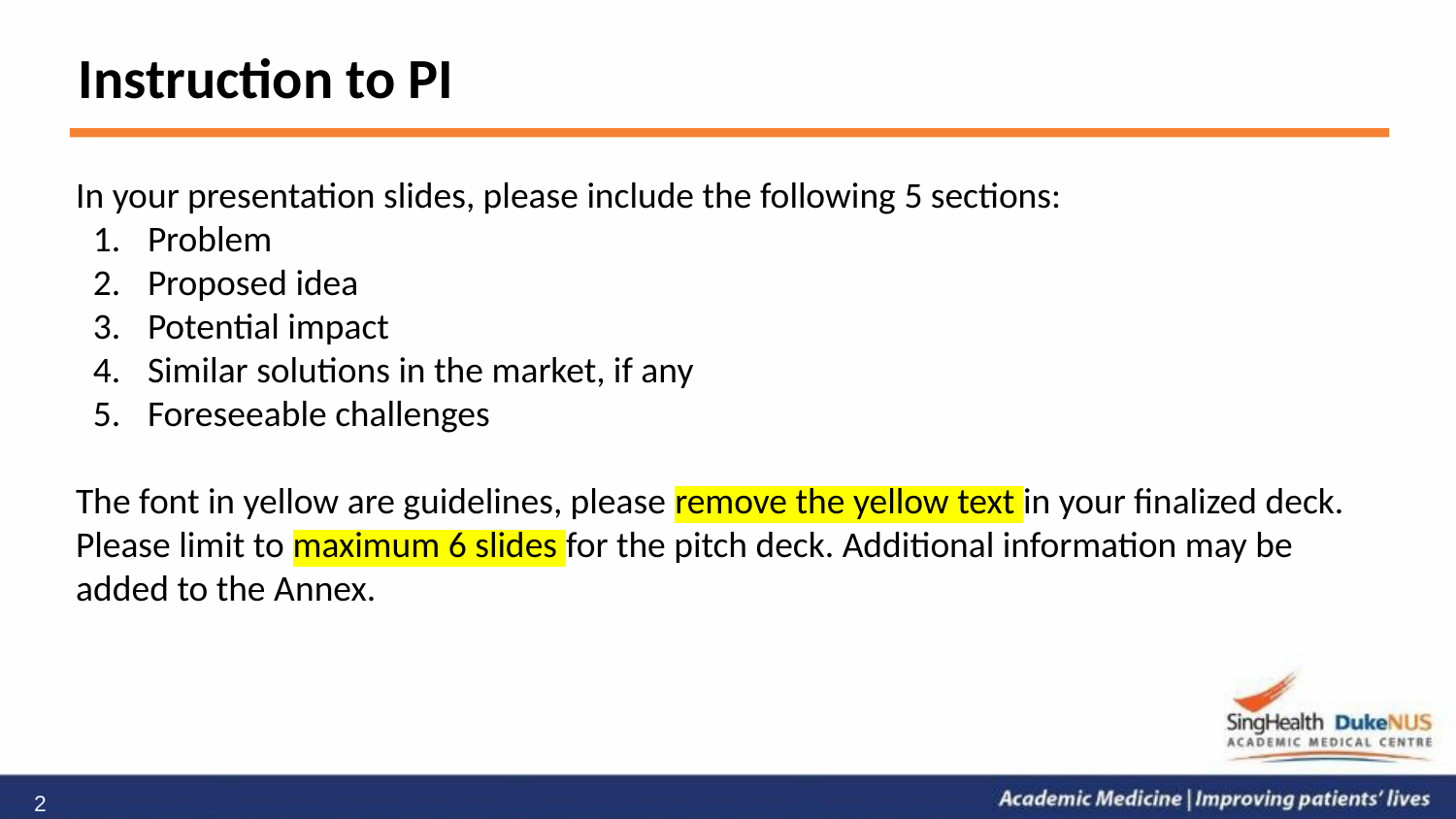

Instruction to PI
In your presentation slides, please include the following 5 sections:
Problem
Proposed idea
Potential impact
Similar solutions in the market, if any
Foreseeable challenges

The font in yellow are guidelines, please remove the yellow text in your finalized deck.
Please limit to maximum 6 slides for the pitch deck. Additional information may be added to the Annex.